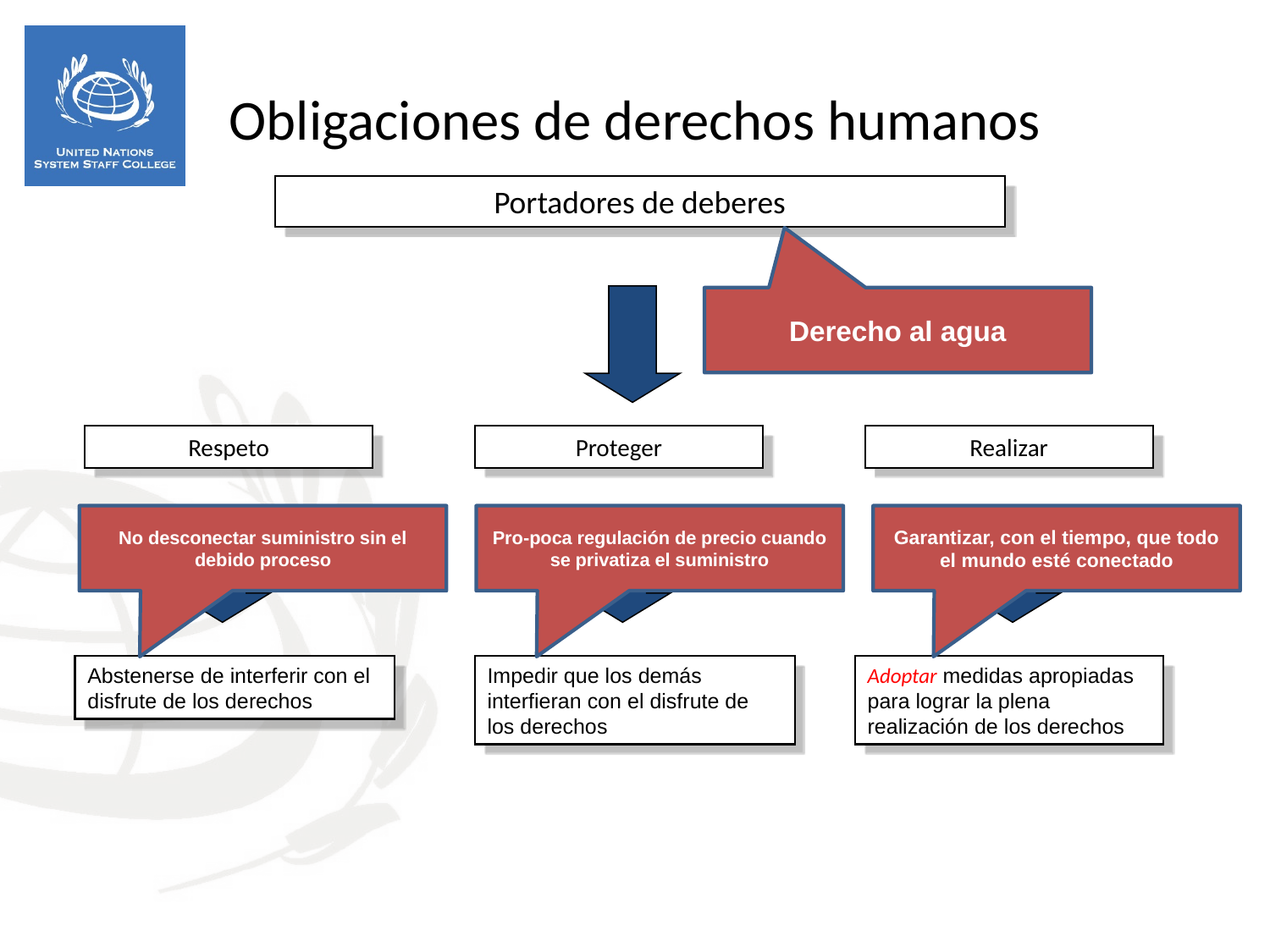

Obligaciones de derechos humanos
Portadores de deberes

Derecho al agua
Respeto
Proteger
Realizar
No desconectar suministro sin el debido proceso
Pro-poca regulación de precio cuando se privatiza el suministro
Garantizar, con el tiempo, que todo el mundo esté conectado

Abstenerse de interferir con el disfrute de los derechos
Impedir que los demás interfieran con el disfrute de los derechos
Adoptar medidas apropiadas para lograr la plena realización de los derechos